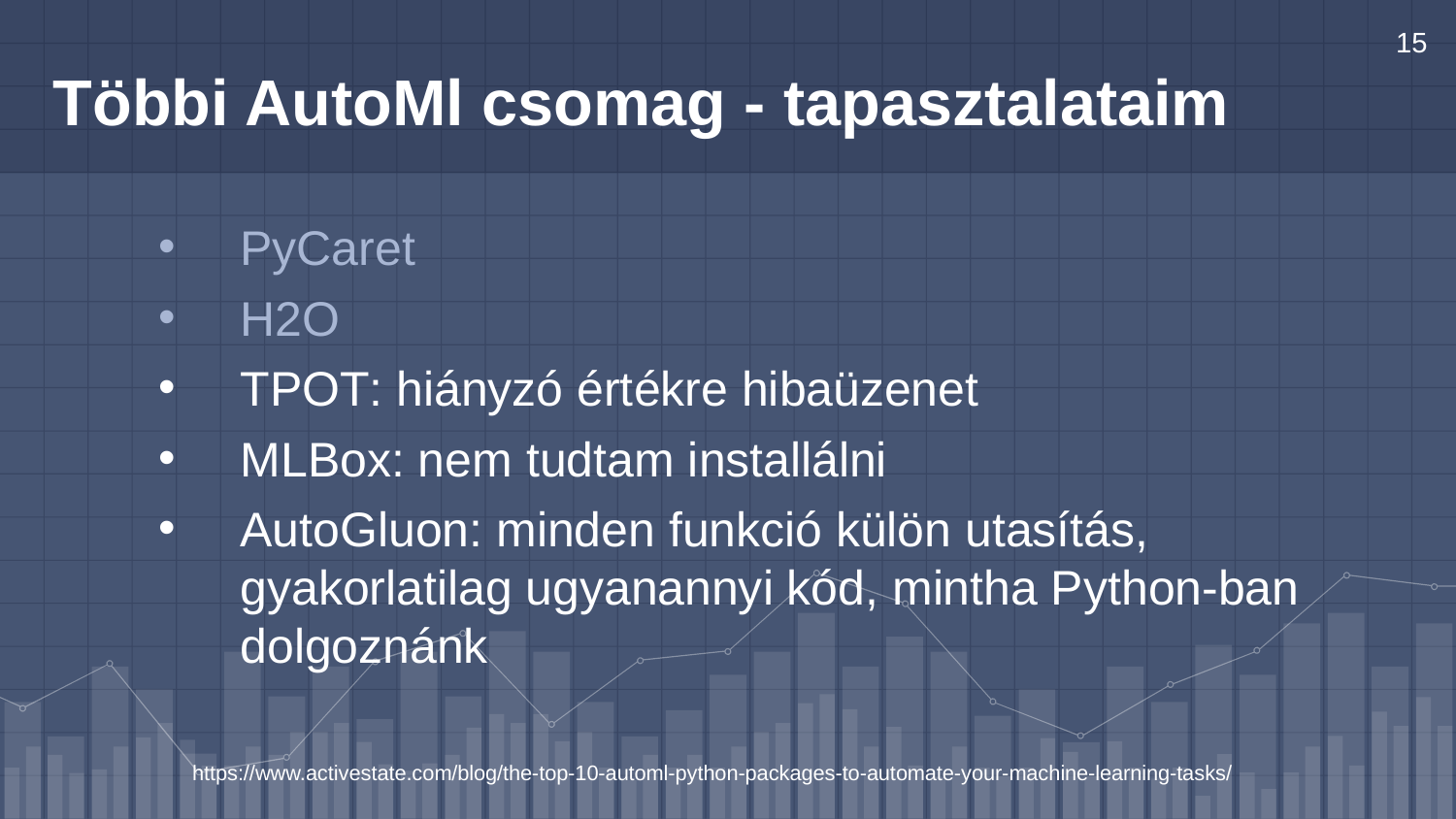

15
# Többi AutoMl csomag - tapasztalataim
PyCaret
H2O
TPOT: hiányzó értékre hibaüzenet
MLBox: nem tudtam installálni
AutoGluon: minden funkció külön utasítás, gyakorlatilag ugyanannyi kód, mintha Python-ban dolgoznánk
https://www.activestate.com/blog/the-top-10-automl-python-packages-to-automate-your-machine-learning-tasks/